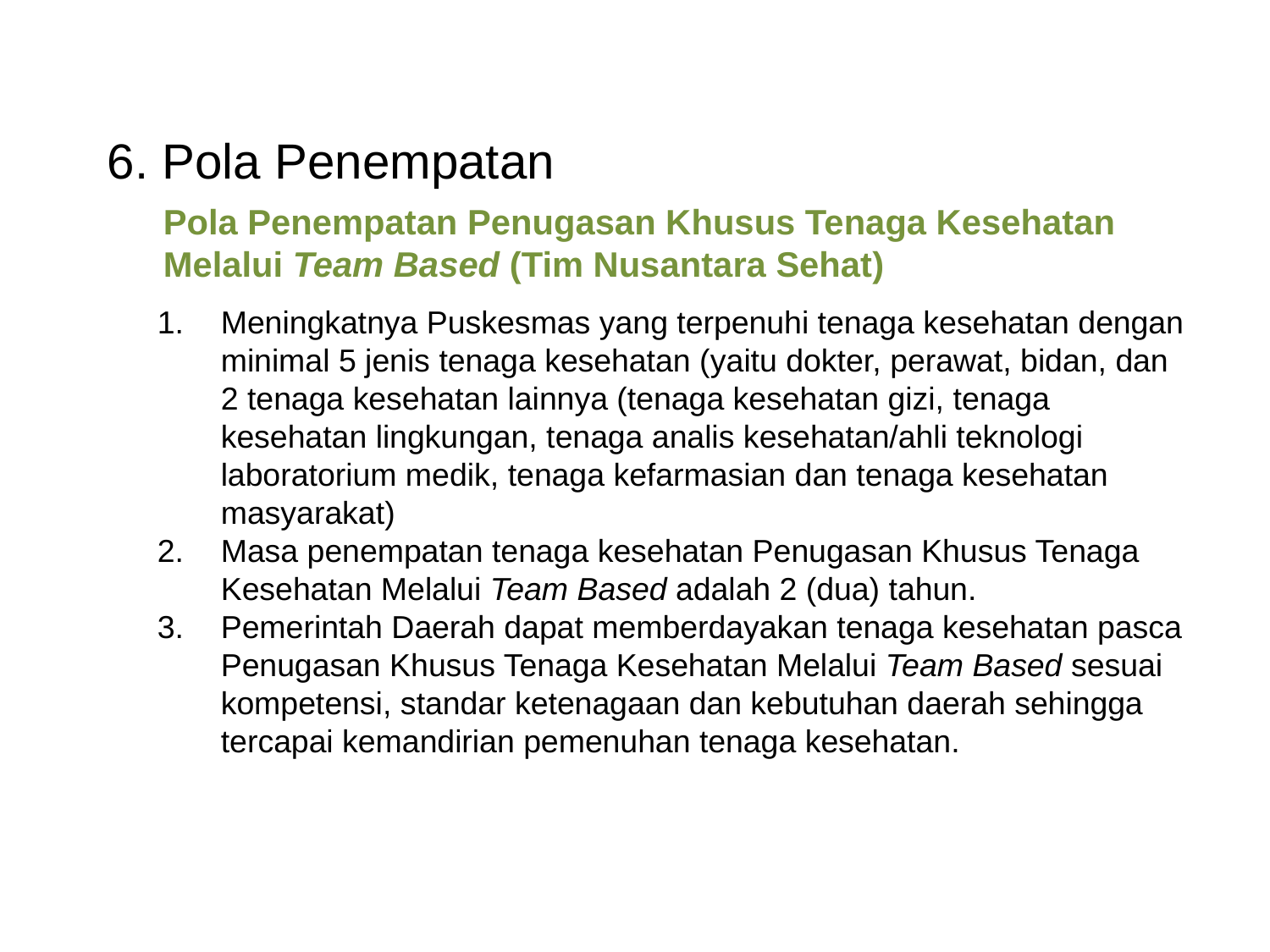

6. Pola Penempatan
Pola Penempatan Penugasan Khusus Tenaga Kesehatan Melalui Team Based (Tim Nusantara Sehat)
Meningkatnya Puskesmas yang terpenuhi tenaga kesehatan dengan minimal 5 jenis tenaga kesehatan (yaitu dokter, perawat, bidan, dan 2 tenaga kesehatan lainnya (tenaga kesehatan gizi, tenaga kesehatan lingkungan, tenaga analis kesehatan/ahli teknologi laboratorium medik, tenaga kefarmasian dan tenaga kesehatan masyarakat)
Masa penempatan tenaga kesehatan Penugasan Khusus Tenaga Kesehatan Melalui Team Based adalah 2 (dua) tahun.
Pemerintah Daerah dapat memberdayakan tenaga kesehatan pasca Penugasan Khusus Tenaga Kesehatan Melalui Team Based sesuai kompetensi, standar ketenagaan dan kebutuhan daerah sehingga tercapai kemandirian pemenuhan tenaga kesehatan.